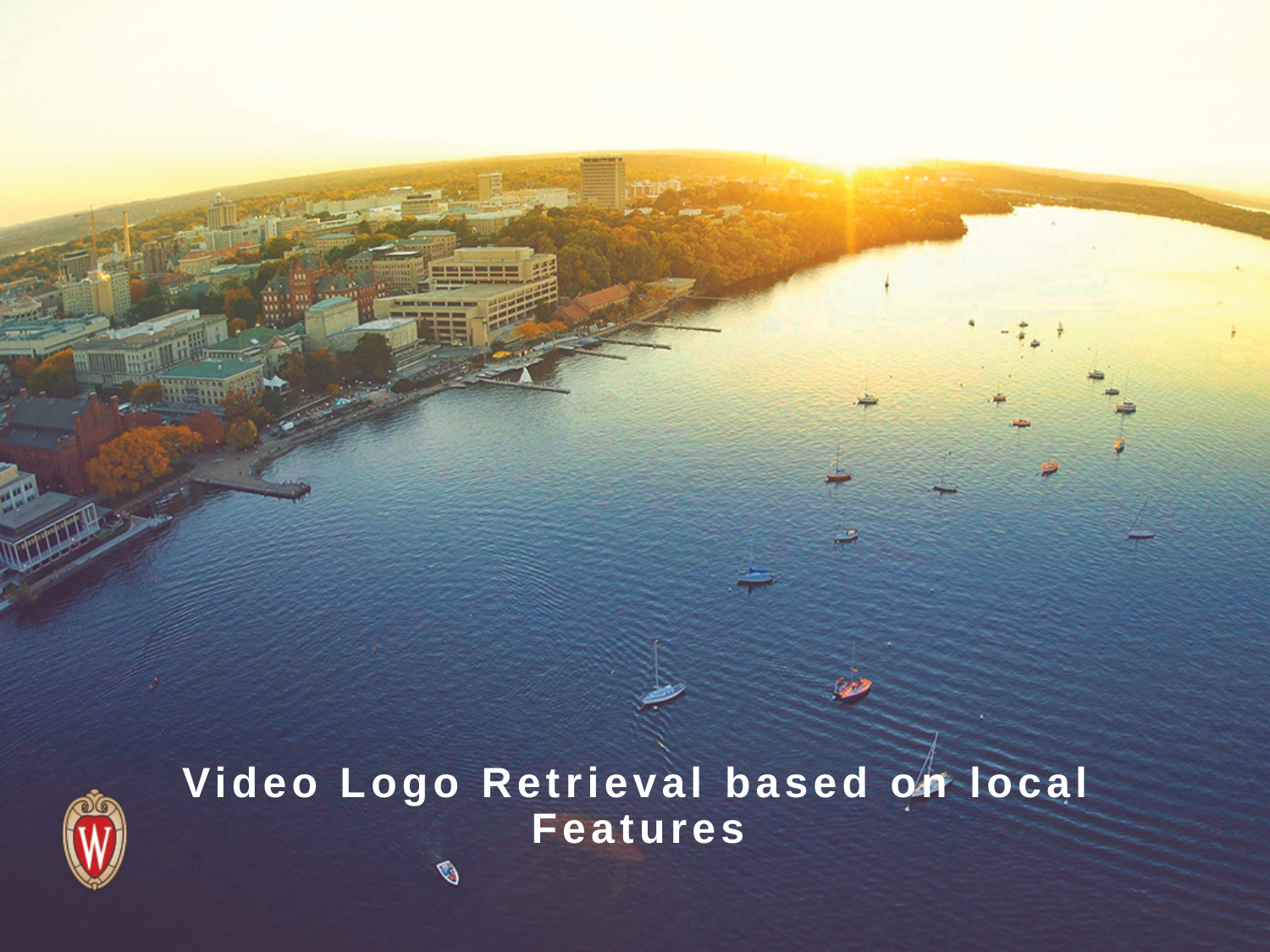

# Video Logo Retrieval based on local Features